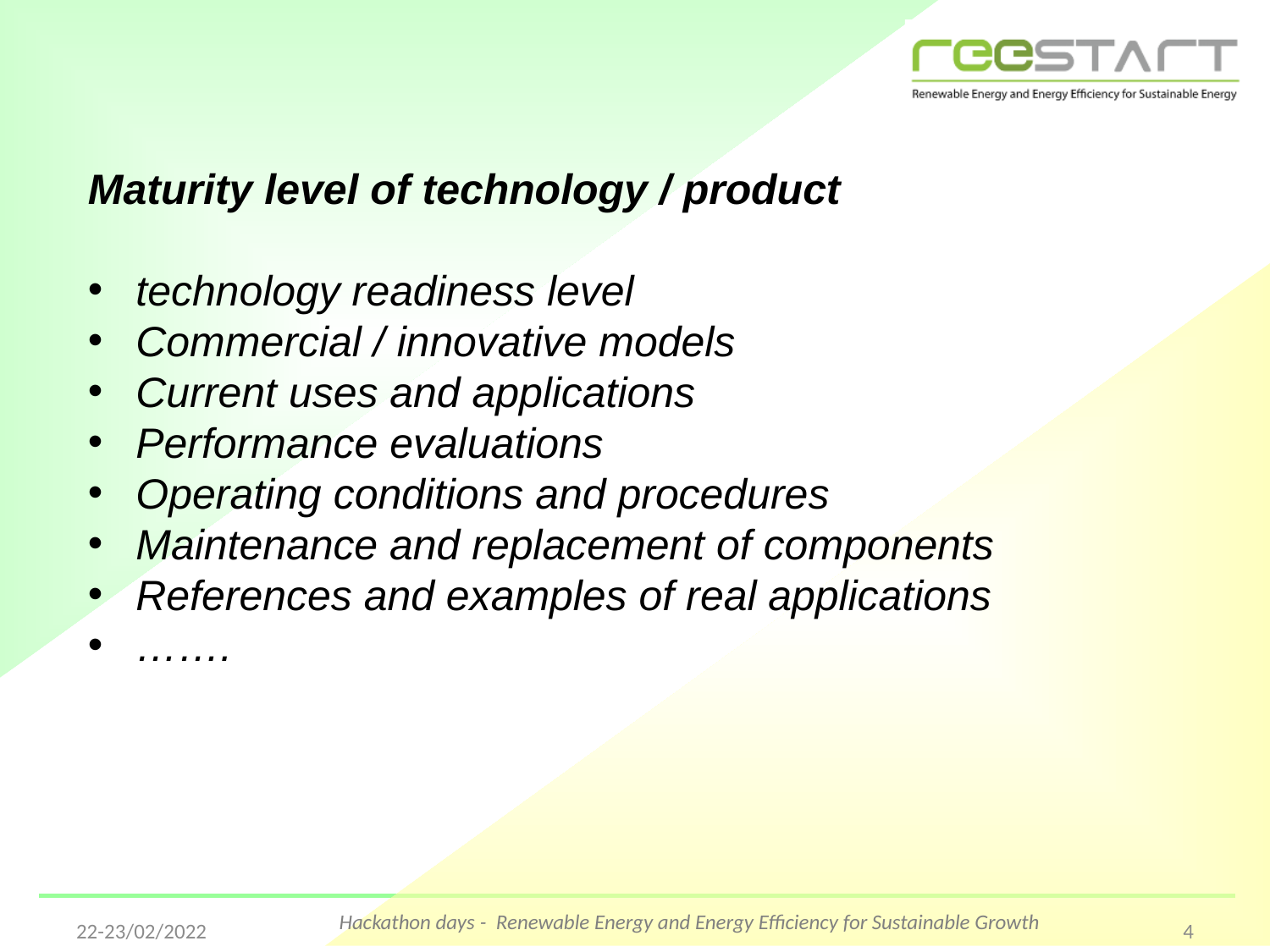

Maturity level of technology / product

technology readiness level
Commercial / innovative models
Current uses and applications
Performance evaluations
Operating conditions and procedures
Maintenance and replacement of components
References and examples of real applications
…….

Hackathon days -  Renewable Energy and Energy Efficiency for Sustainable Growth
22-23/02/2022
4